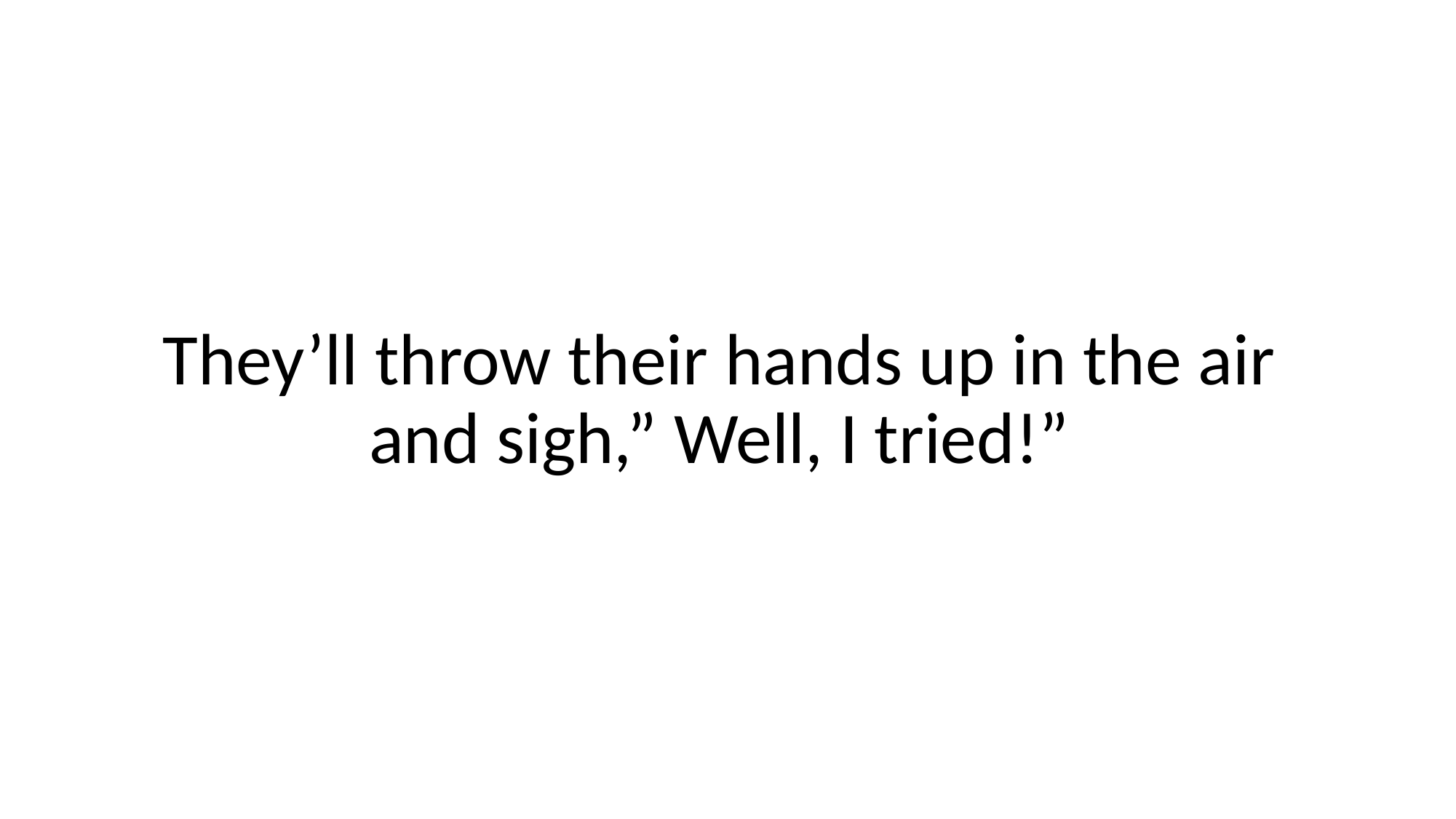

They’ll throw their hands up in the air and sigh,” Well, I tried!”